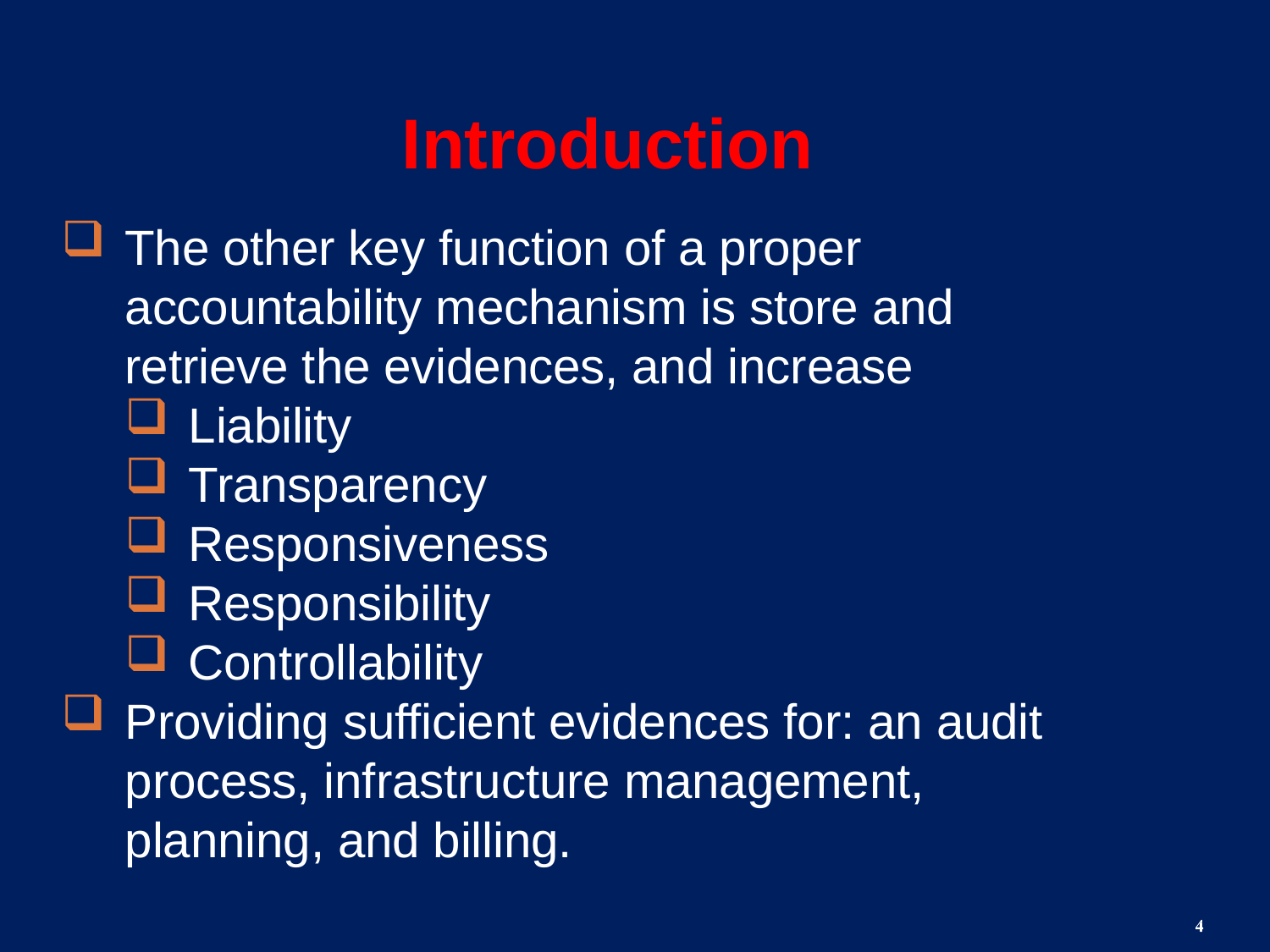

Introduction
The other key function of a proper accountability mechanism is store and retrieve the evidences, and increase
Liability
Transparency
Responsiveness
Responsibility
Controllability
Providing sufficient evidences for: an audit process, infrastructure management, planning, and billing.